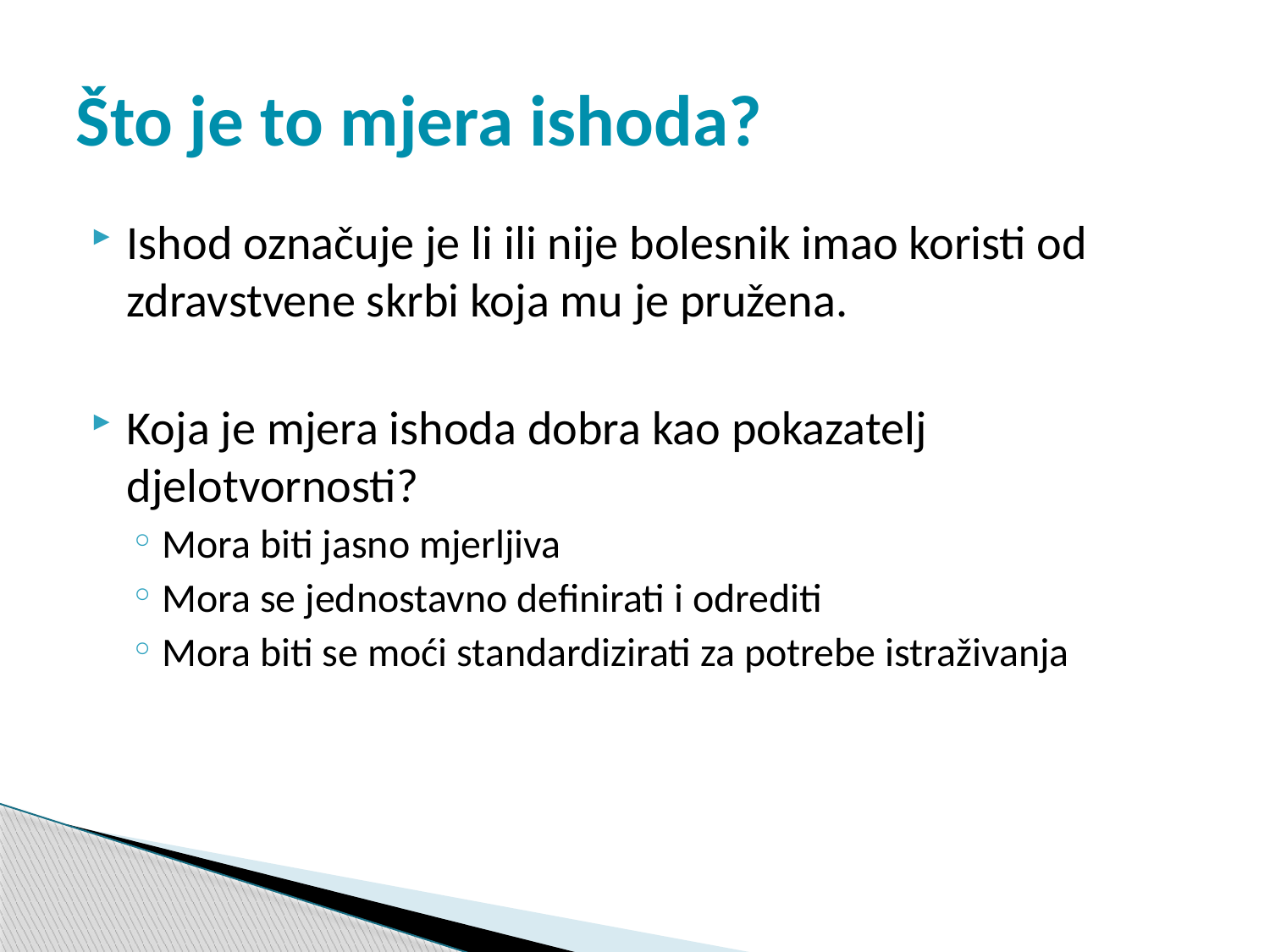

# Što je to mjera ishoda?
Ishod označuje je li ili nije bolesnik imao koristi od zdravstvene skrbi koja mu je pružena.

Koja je mjera ishoda dobra kao pokazatelj djelotvornosti?
Mora biti jasno mjerljiva
Mora se jednostavno definirati i odrediti
Mora biti se moći standardizirati za potrebe istraživanja